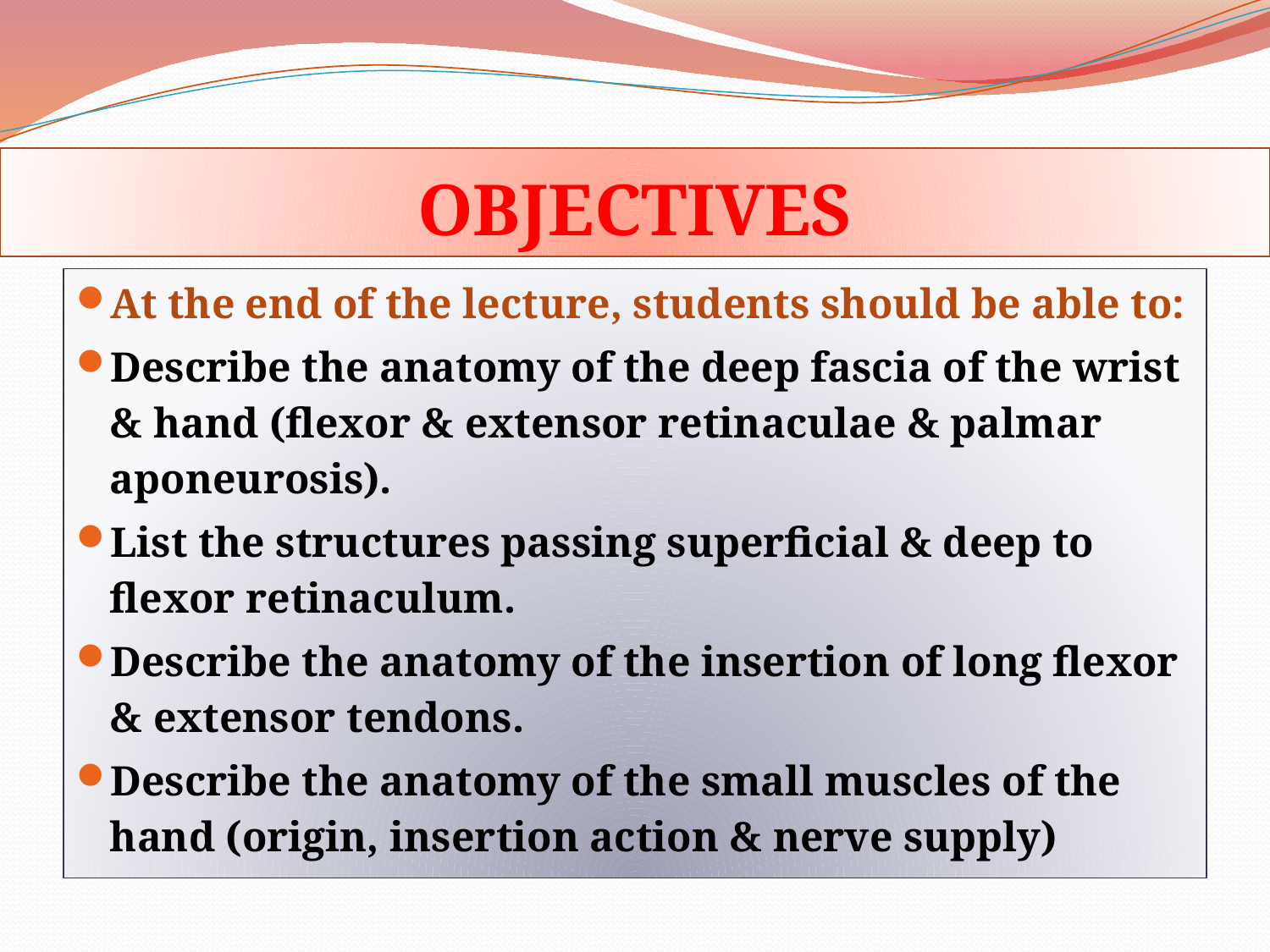

# OBJECTIVES
At the end of the lecture, students should be able to:
Describe the anatomy of the deep fascia of the wrist & hand (flexor & extensor retinaculae & palmar  aponeurosis).
List the structures passing superficial & deep to flexor retinaculum.
Describe the anatomy of the insertion of long flexor & extensor tendons.
Describe the anatomy of the small muscles of the hand (origin, insertion action & nerve supply)